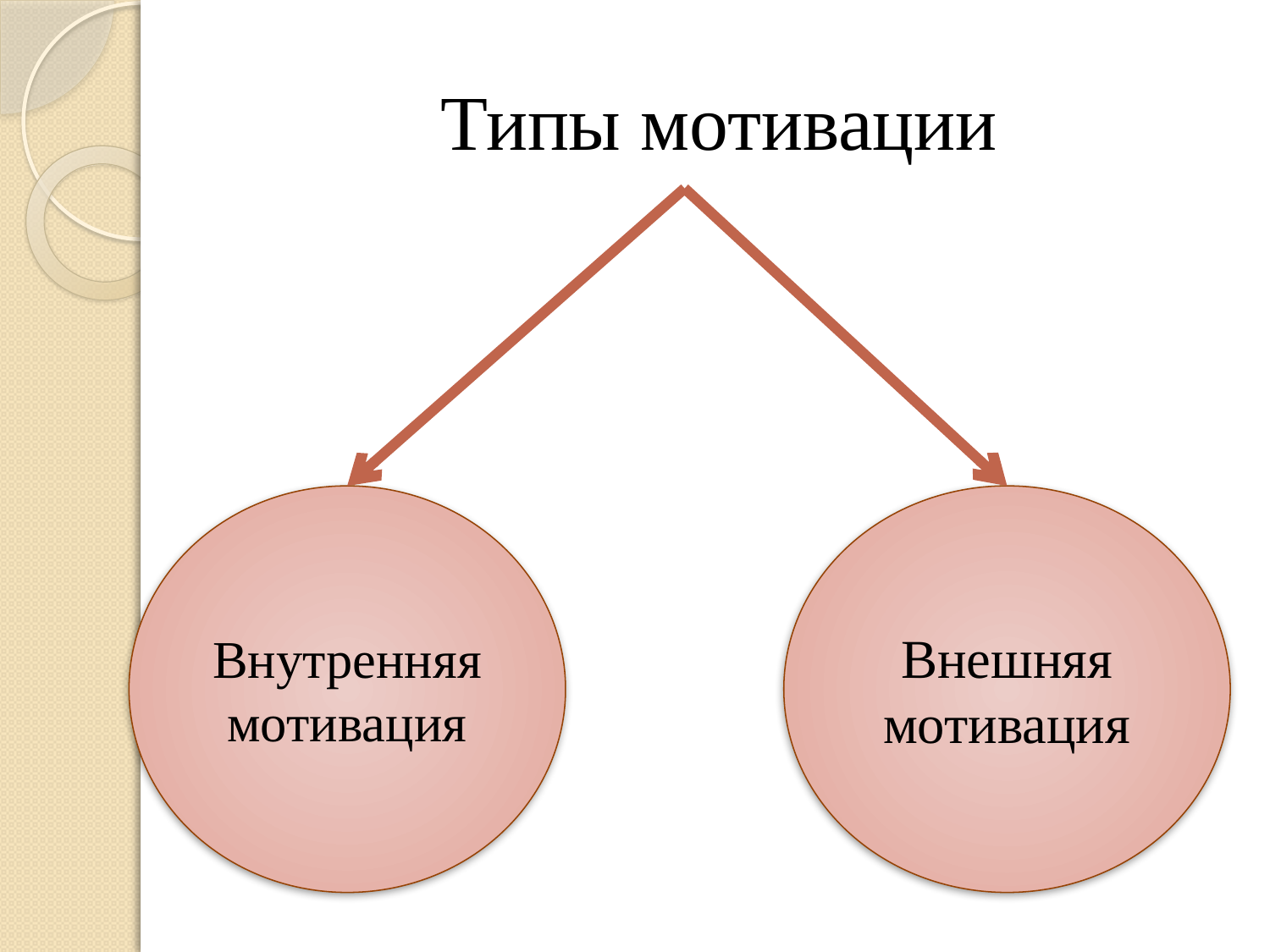

# Типы мотивации
Внутренняя мотивация
Внешняя мотивация